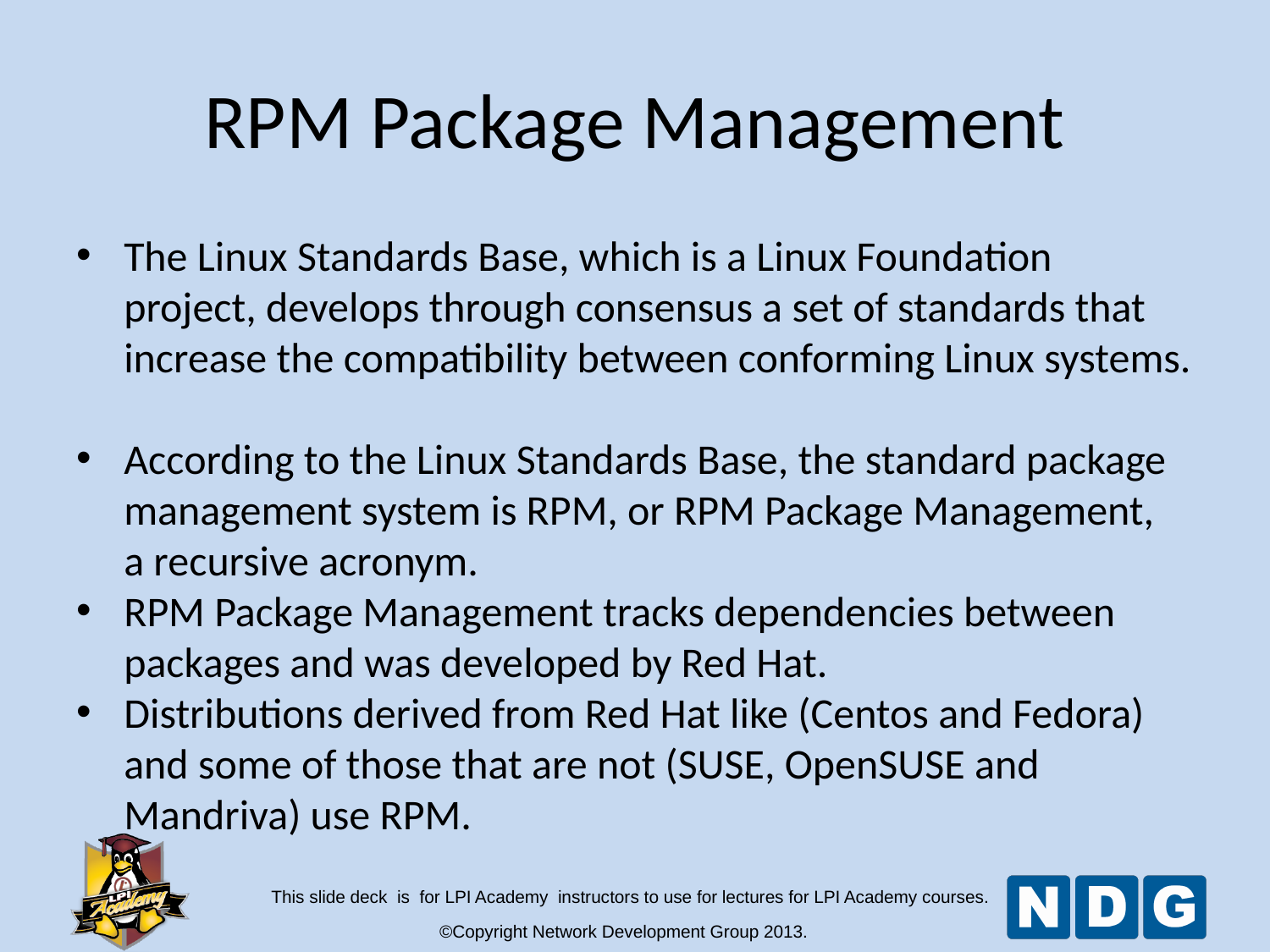

RPM Package Management
The Linux Standards Base, which is a Linux Foundation project, develops through consensus a set of standards that increase the compatibility between conforming Linux systems.
According to the Linux Standards Base, the standard package management system is RPM, or RPM Package Management,  a recursive acronym.
RPM Package Management tracks dependencies between packages and was developed by Red Hat.
Distributions derived from Red Hat like (Centos and Fedora) and some of those that are not (SUSE, OpenSUSE and Mandriva) use RPM.